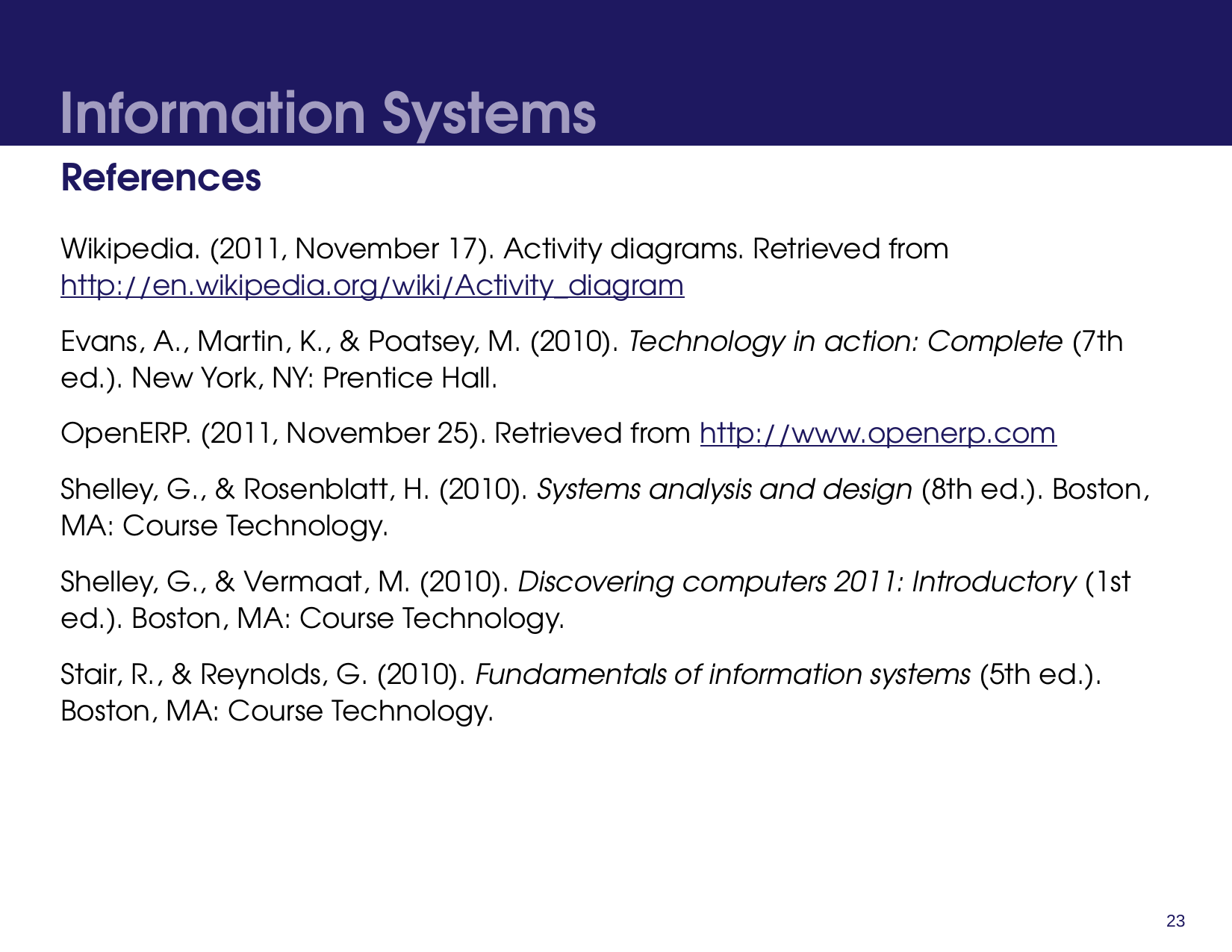

# Information Systems
References

Wikipedia. (2011, November 17). Activity diagrams. Retrieved from http://en.wikipedia.org/wiki/Activity_diagram
Evans, A., Martin, K., & Poatsey, M. (2010). Technology in action: Complete (7th ed.). New York, NY: Prentice Hall.
OpenERP. (2011, November 25). Retrieved from http://www.openerp.com
Shelley, G., & Rosenblatt, H. (2010). Systems analysis and design (8th ed.). Boston, MA: Course Technology.
Shelley, G., & Vermaat, M. (2010). Discovering computers 2011: Introductory (1st ed.). Boston, MA: Course Technology.
Stair, R., & Reynolds, G. (2010). Fundamentals of information systems (5th ed.). Boston, MA: Course Technology.
23